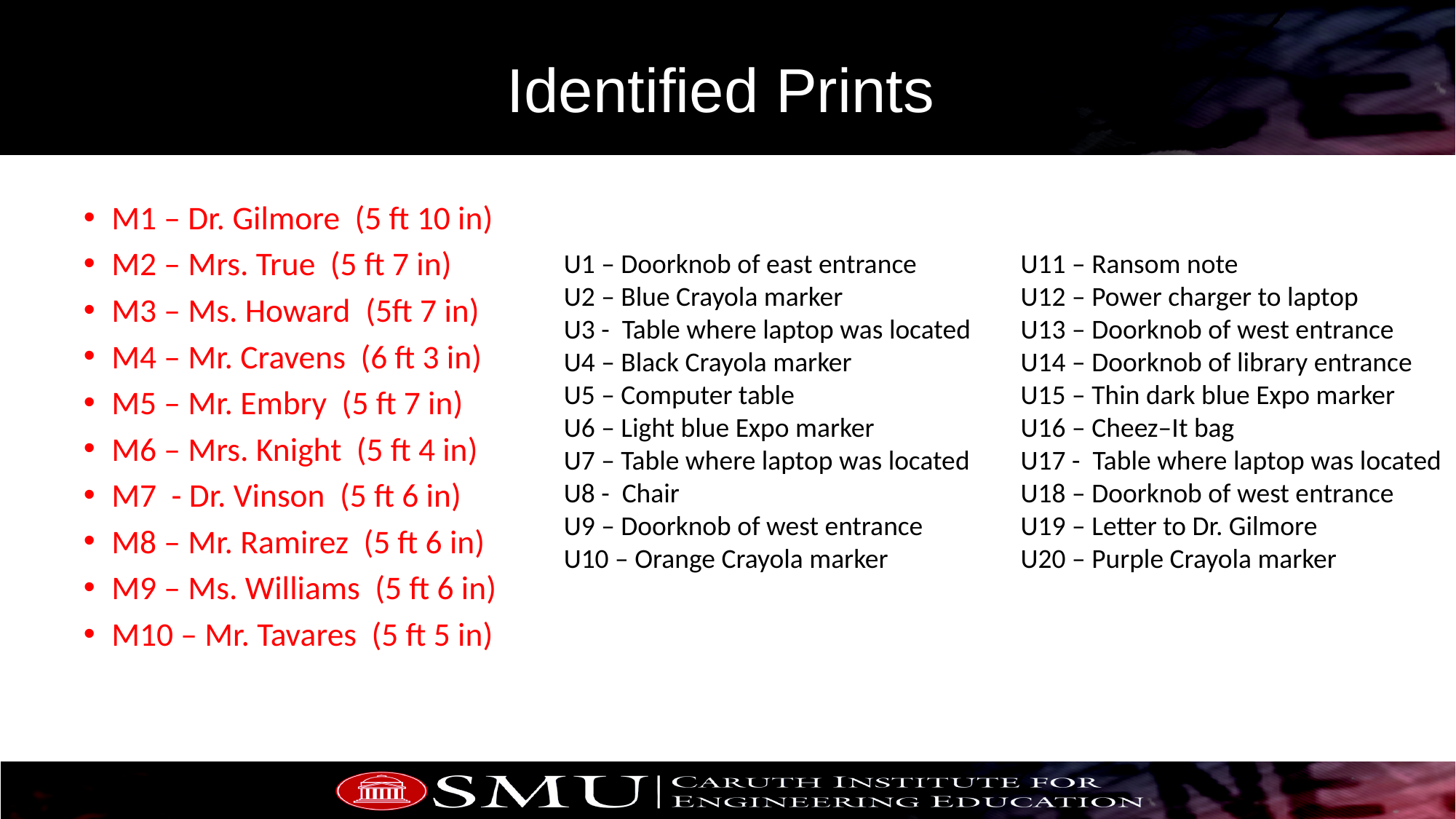

# Identified Prints
M1 – Dr. Gilmore  (5 ft 10 in)
M2 – Mrs. True  (5 ft 7 in)
M3 – Ms. Howard  (5ft 7 in)
M4 – Mr. Cravens  (6 ft 3 in)
M5 – Mr. Embry  (5 ft 7 in)
M6 – Mrs. Knight  (5 ft 4 in)
M7  - Dr. Vinson  (5 ft 6 in)
M8 – Mr. Ramirez  (5 ft 6 in)
M9 – Ms. Williams  (5 ft 6 in)
M10 – Mr. Tavares  (5 ft 5 in)
U1 – Doorknob of east entrance
U2 – Blue Crayola marker
U3 -  Table where laptop was located
U4 – Black Crayola marker
U5 – Computer table
U6 – Light blue Expo marker
U7 – Table where laptop was located
U8 -  Chair
U9 – Doorknob of west entrance
U10 – Orange Crayola marker

U11 – Ransom note
U12 – Power charger to laptop
U13 – Doorknob of west entrance
U14 – Doorknob of library entrance
U15 – Thin dark blue Expo marker
U16 – Cheez–It bag
U17 -  Table where laptop was located
U18 – Doorknob of west entrance
U19 – Letter to Dr. Gilmore
U20 – Purple Crayola marker